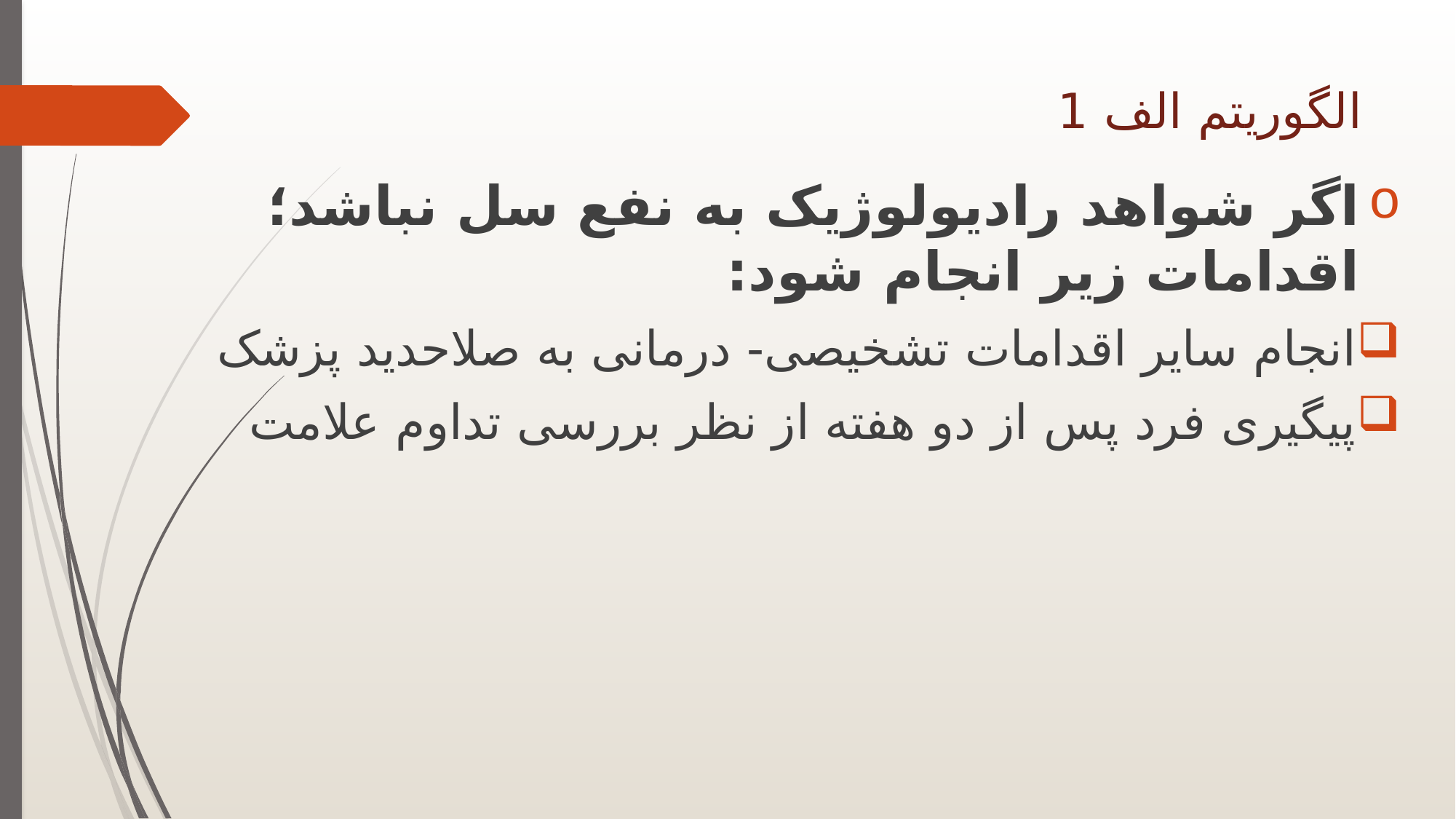

# الگوریتم الف 1
اگر شواهد رادیولوژیک به نفع سل نباشد؛ اقدامات زیر انجام شود:
انجام سایر اقدامات تشخیصی- درمانی به صلاحدید پزشک
پیگیری فرد پس از دو هفته از نظر بررسی تداوم علامت